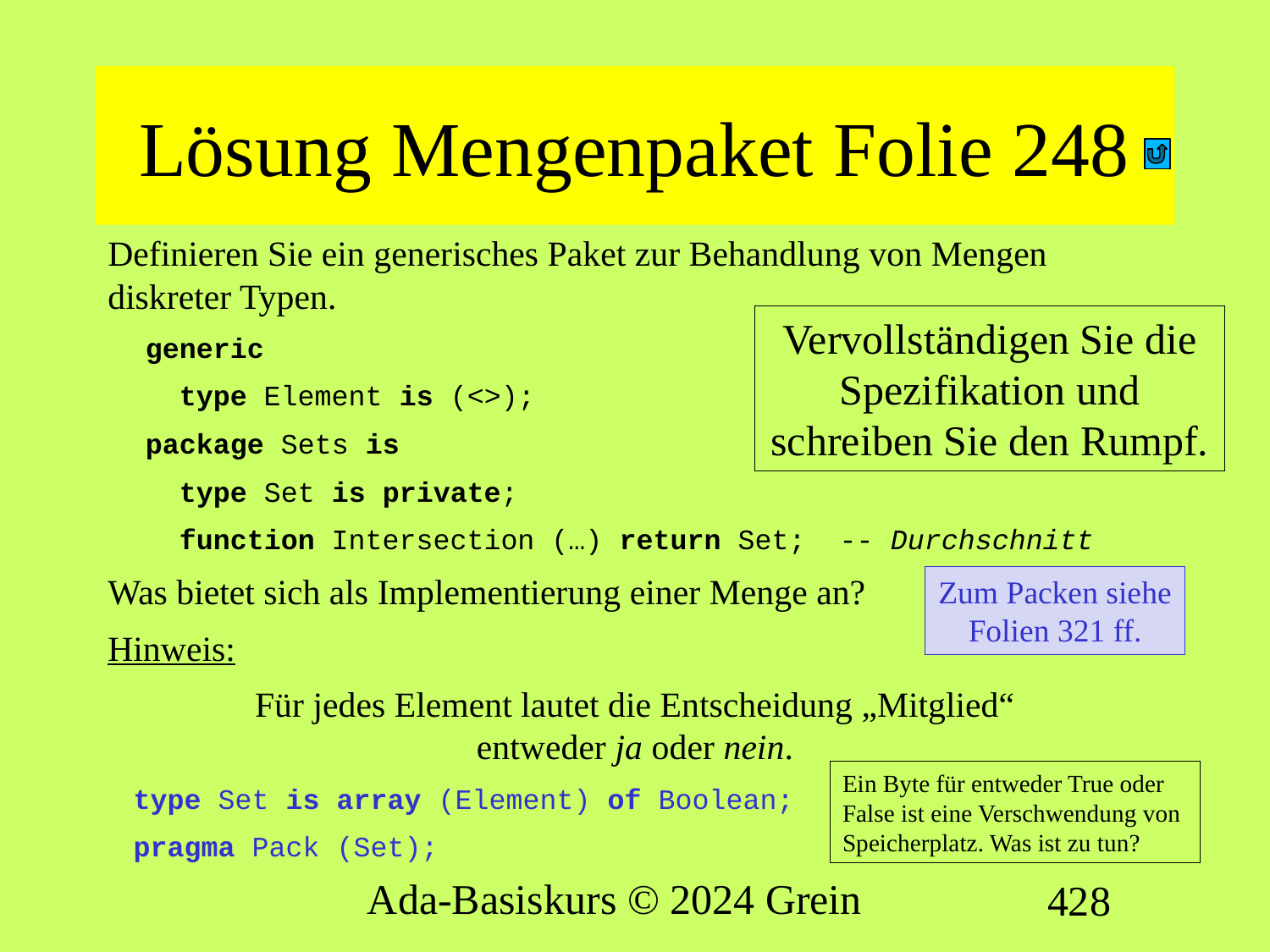

# Lösung Mengenpaket Folie 248

Definieren Sie ein generisches Paket zur Behandlung von Mengen diskreter Typen.
generic
  type Element is (<>);
package Sets is
  type Set is private;
  function Intersection (…) return Set;  -- Durchschnitt
Was bietet sich als Implementierung einer Menge an?
Hinweis:
Für jedes Element lautet die Entscheidung „Mitglied“
entweder ja oder nein.
type Set is array (Element) of Boolean;
pragma Pack (Set);
Vervollständigen Sie die Spezifikation und schreiben Sie den Rumpf.
Zum Packen siehe Folien 321 ff.
Ein Byte für entweder True oder False ist eine Verschwendung von Speicherplatz. Was ist zu tun?
Ada-Basiskurs © 2024 Grein
428